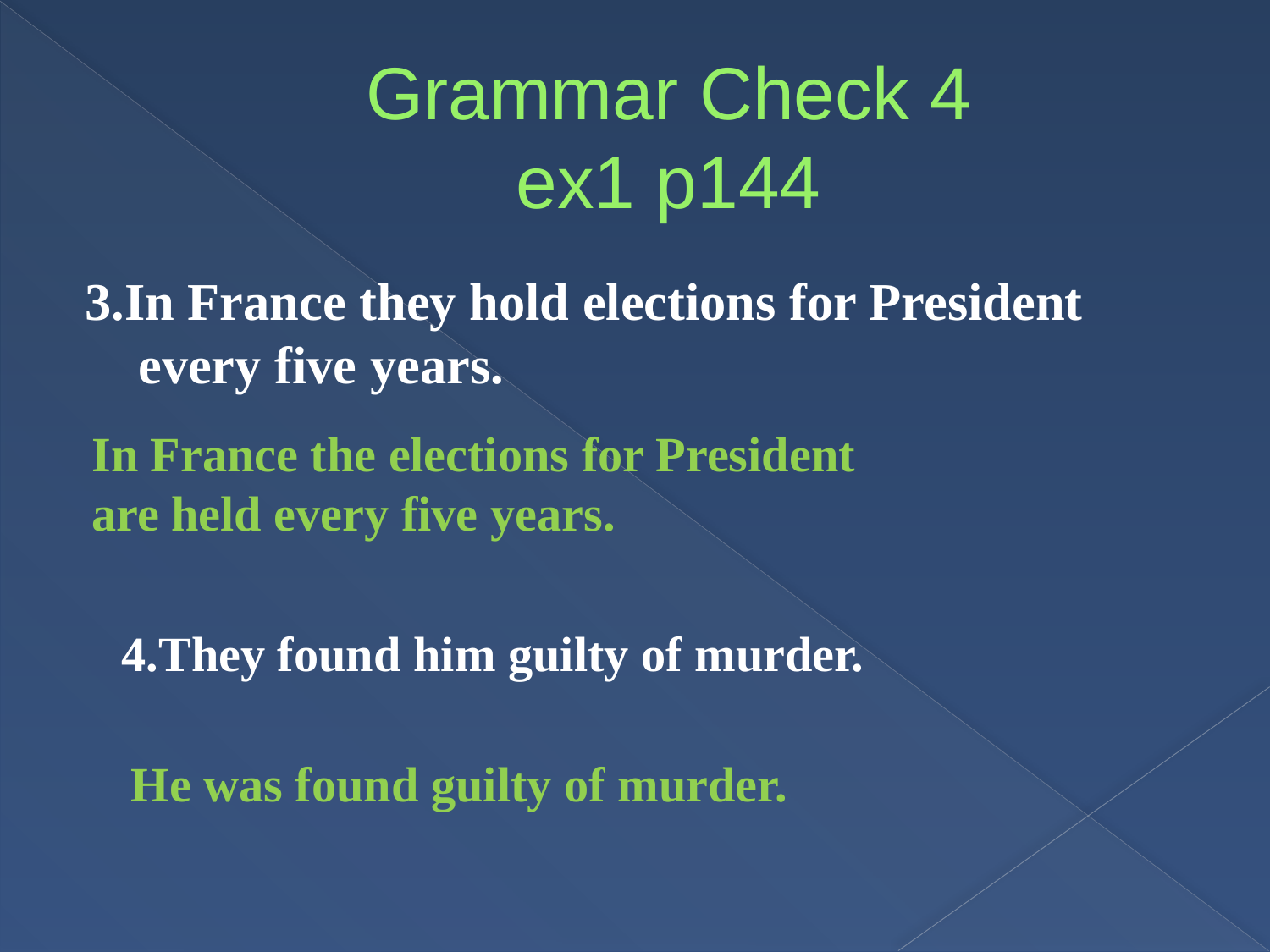

# Grammar Check 4 ex1 p144
3.In France they hold elections for President every five years.
In France the elections for President
are held every five years.
4.They found him guilty of murder.
He was found guilty of murder.